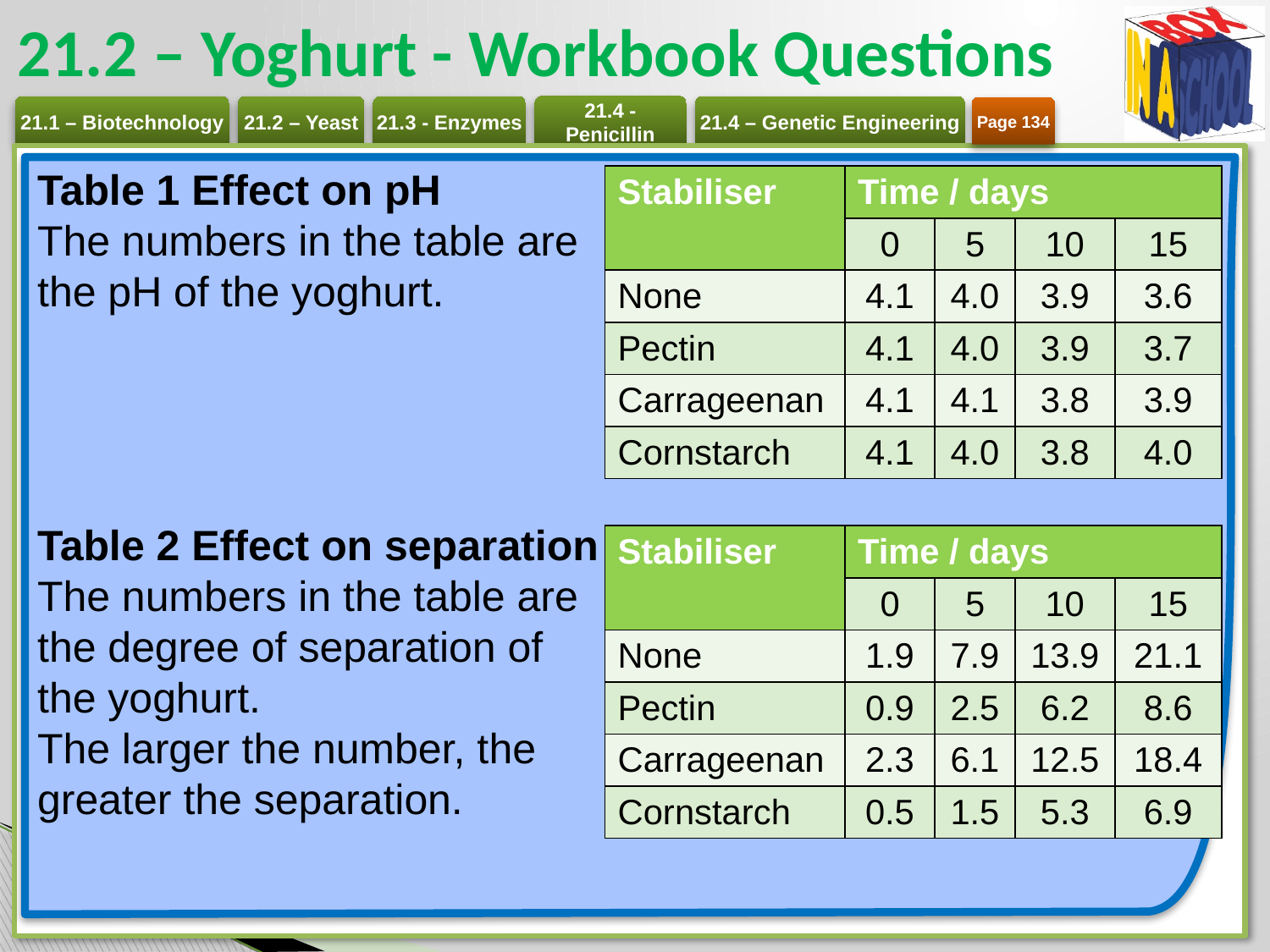

# 21.2 – Yoghurt - Workbook Questions
Page 134
Table 1 Effect on pH
The numbers in the table are
the pH of the yoghurt.
Table 2 Effect on separation
The numbers in the table are
the degree of separation of
the yoghurt.
The larger the number, the
greater the separation.

| Stabiliser | Time / days |  |  |  |
| --- | --- | --- | --- | --- |
|  | 0 | 5 | 10 | 15 |
| None | 4.1 | 4.0 | 3.9 | 3.6 |
| Pectin | 4.1 | 4.0 | 3.9 | 3.7 |
| Carrageenan | 4.1 | 4.1 | 3.8 | 3.9 |
| Cornstarch | 4.1 | 4.0 | 3.8 | 4.0 |
| Stabiliser | Time / days |  |  |  |
| --- | --- | --- | --- | --- |
|  | 0 | 5 | 10 | 15 |
| None | 1.9 | 7.9 | 13.9 | 21.1 |
| Pectin | 0.9 | 2.5 | 6.2 | 8.6 |
| Carrageenan | 2.3 | 6.1 | 12.5 | 18.4 |
| Cornstarch | 0.5 | 1.5 | 5.3 | 6.9 |